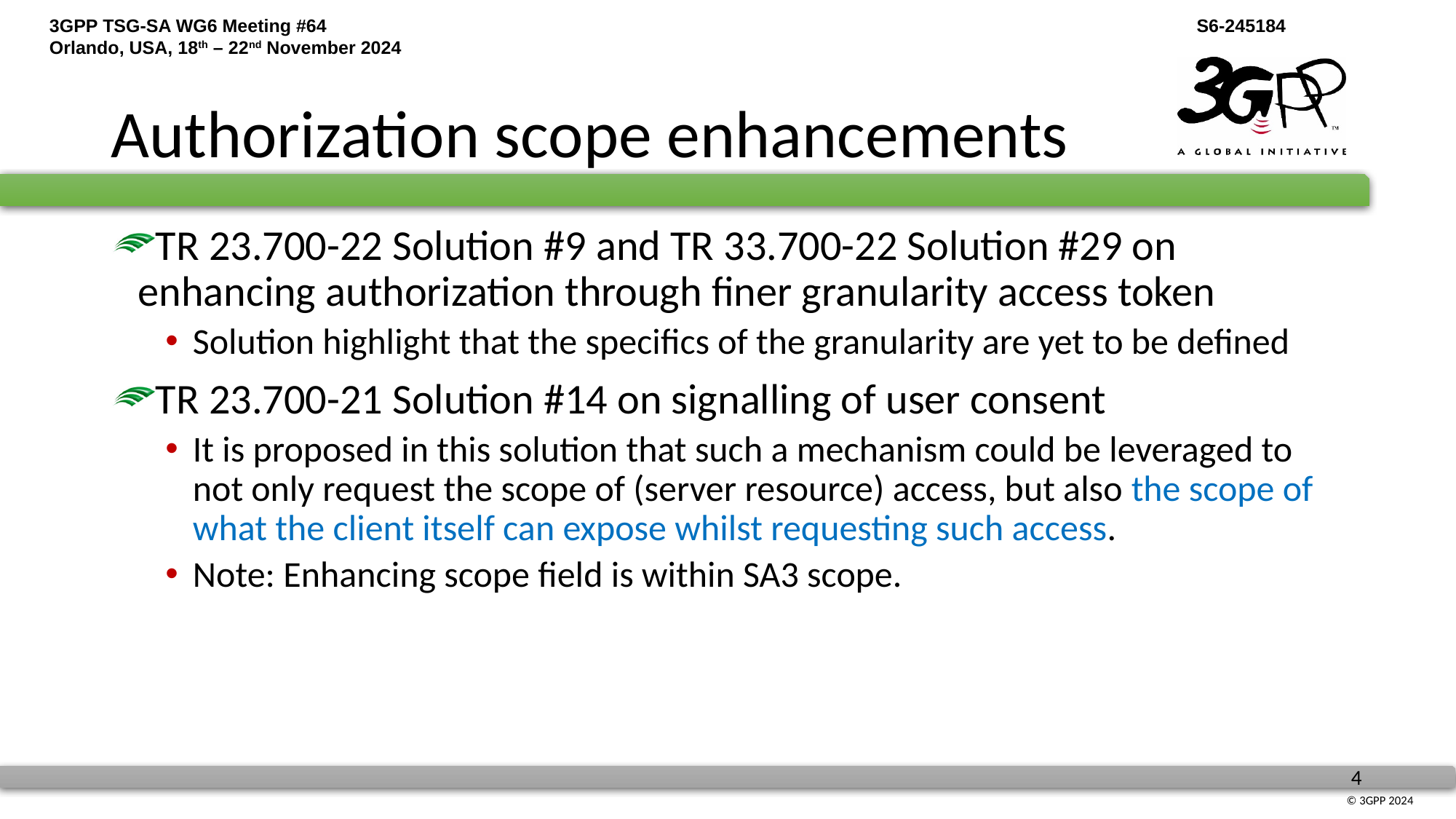

# Authorization scope enhancements
TR 23.700-22 Solution #9 and TR 33.700-22 Solution #29 on enhancing authorization through finer granularity access token
Solution highlight that the specifics of the granularity are yet to be defined
TR 23.700-21 Solution #14 on signalling of user consent
It is proposed in this solution that such a mechanism could be leveraged to not only request the scope of (server resource) access, but also the scope of what the client itself can expose whilst requesting such access.
Note: Enhancing scope field is within SA3 scope.